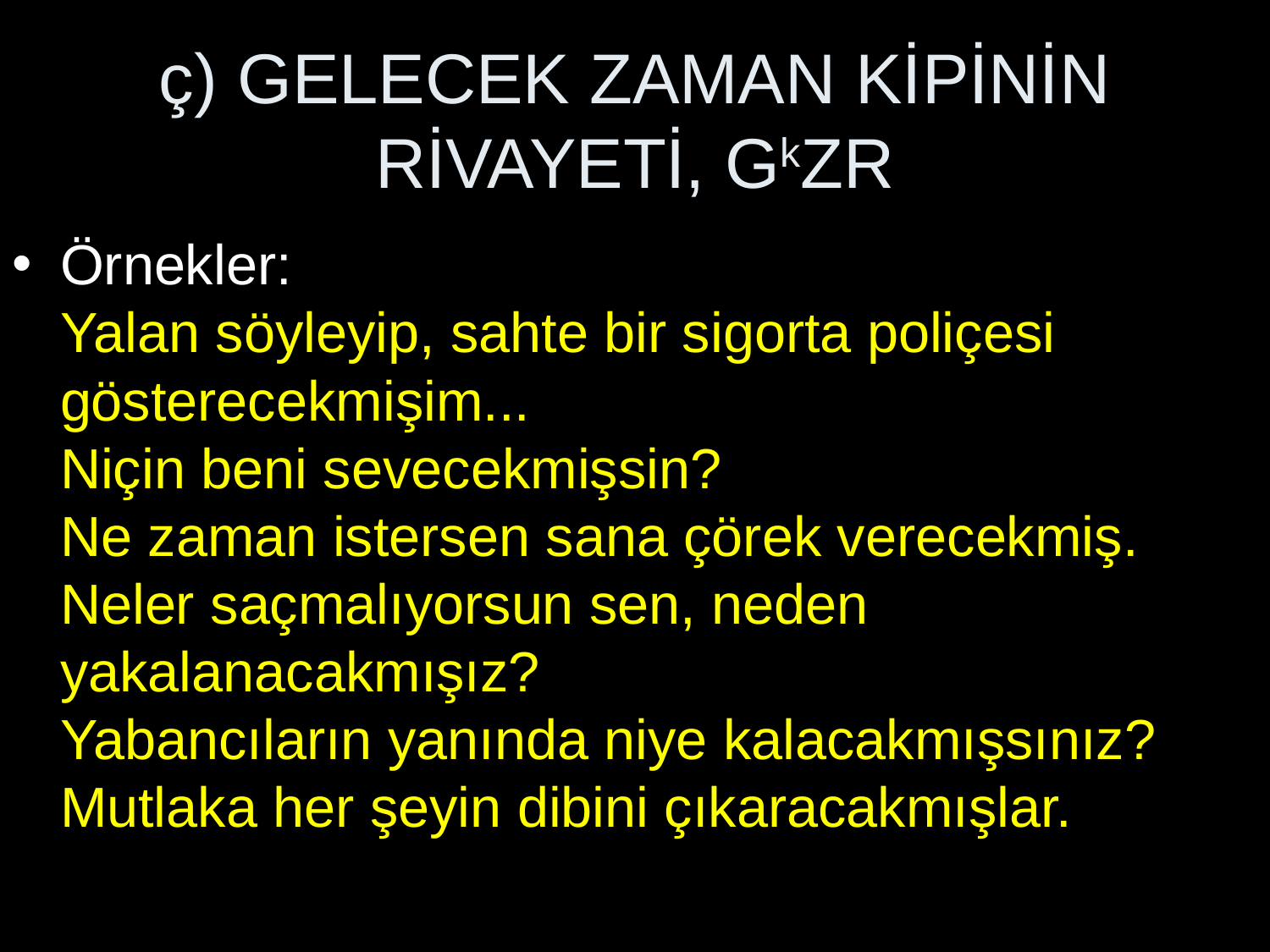

# ç) GELECEK ZAMAN KİPİNİN RİVAYETİ, GkZR
Örnekler:
Yalan söyleyip, sahte bir sigorta poliçesi gösterecekmişim...
Niçin beni sevecekmişsin?
Ne zaman istersen sana çörek verecekmiş.
Neler saçmalıyorsun sen, neden yakalanacakmışız?
Yabancıların yanında niye kalacakmışsınız?
Mutlaka her şeyin dibini çıkaracakmışlar.